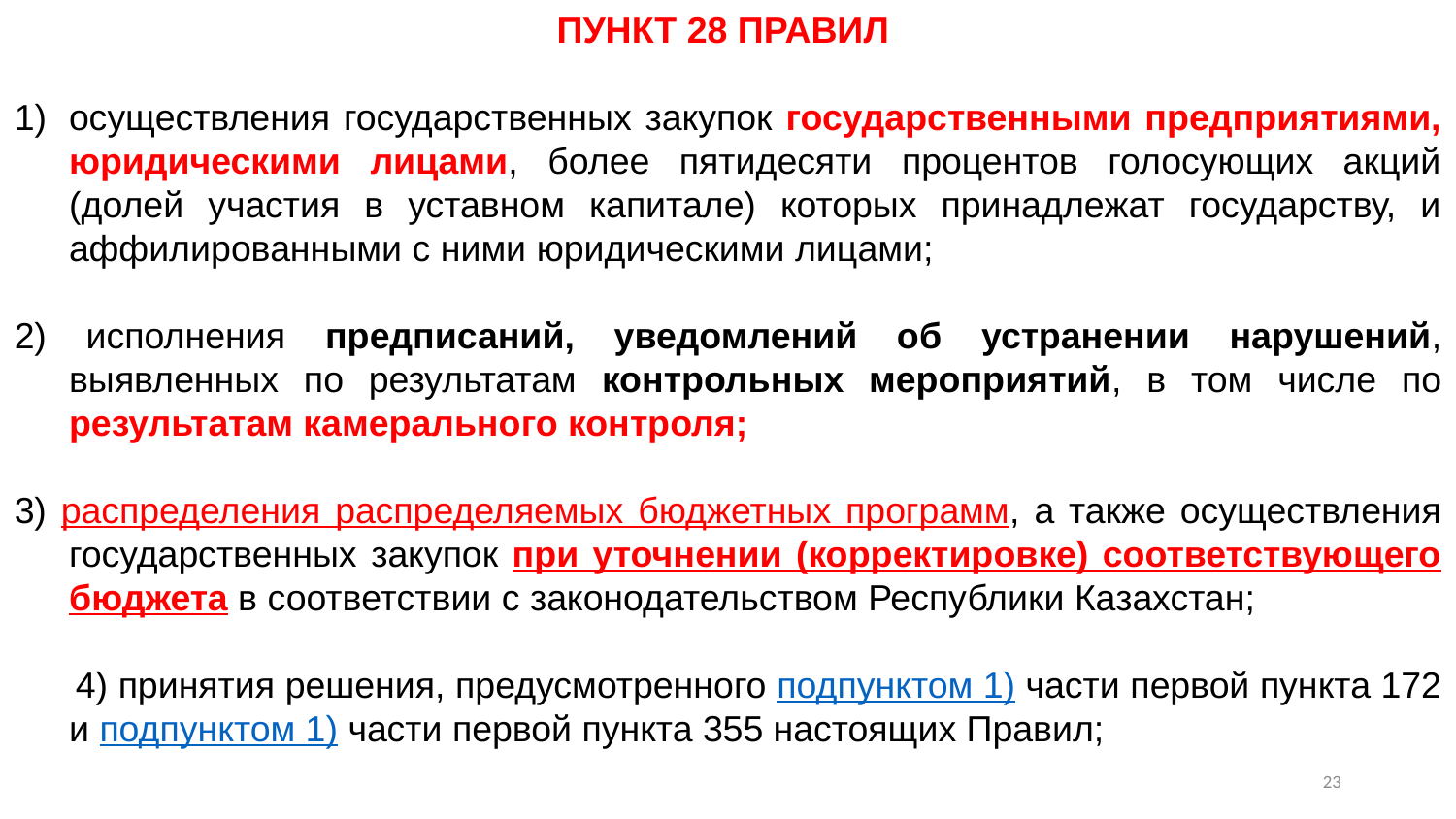

ПУНКТ 28 ПРАВИЛ

осуществления государственных закупок государственными предприятиями, юридическими лицами, более пятидесяти процентов голосующих акций (долей участия в уставном капитале) которых принадлежат государству, и аффилированными с ними юридическими лицами;

2) исполнения предписаний, уведомлений об устранении нарушений, выявленных по результатам контрольных мероприятий, в том числе по результатам камерального контроля;

3) распределения распределяемых бюджетных программ, а также осуществления государственных закупок при уточнении (корректировке) соответствующего бюджета в соответствии с законодательством Республики Казахстан;

      4) принятия решения, предусмотренного подпунктом 1) части первой пункта 172 и подпунктом 1) части первой пункта 355 настоящих Правил;
23